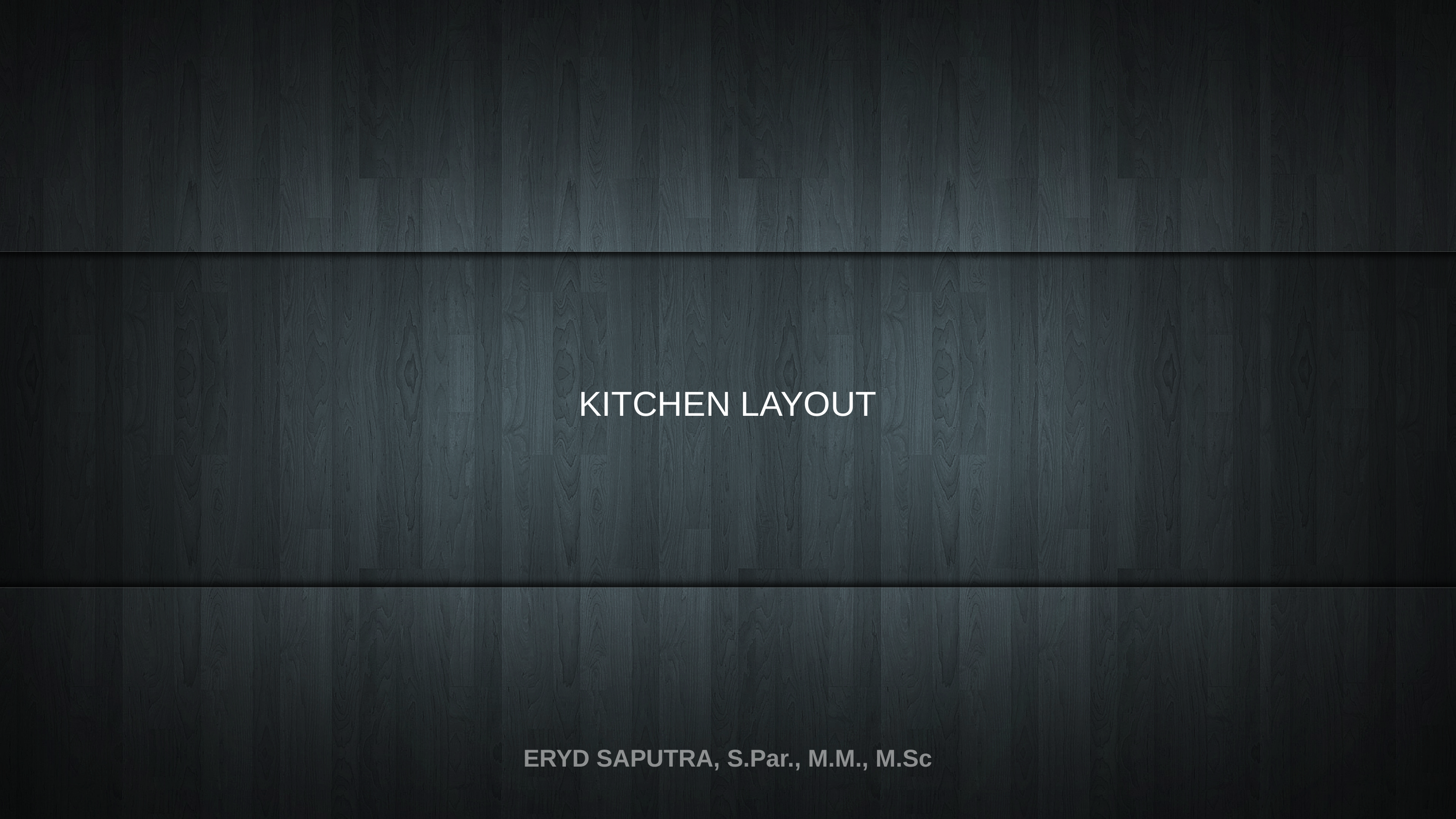

# KITCHEN LAYOUT
ERYD SAPUTRA, S.Par., M.M., M.Sc